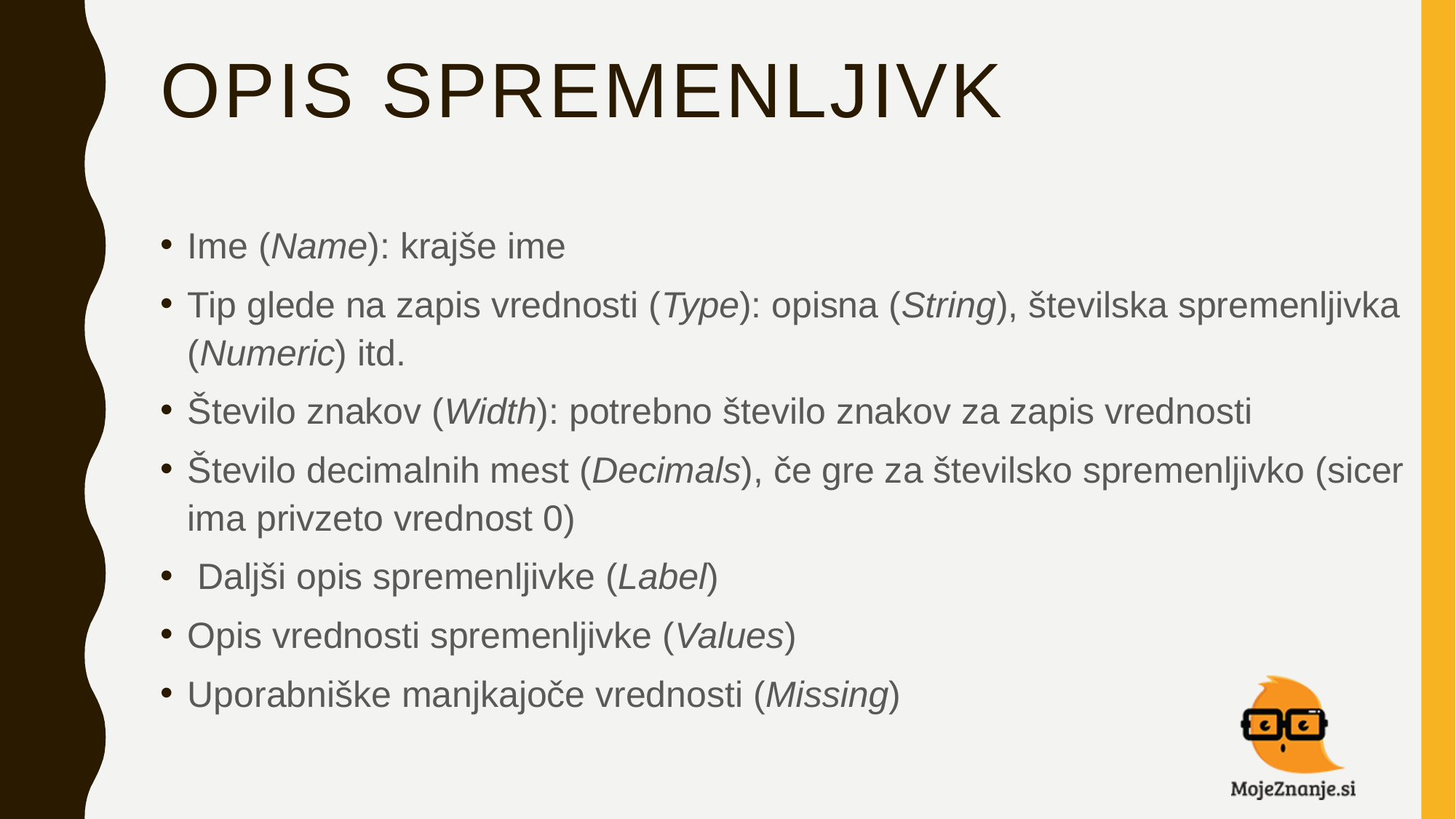

# Opis spremenljivk
Ime (Name): krajše ime
Tip glede na zapis vrednosti (Type): opisna (String), številska spremenljivka (Numeric) itd.
Število znakov (Width): potrebno število znakov za zapis vrednosti
Število decimalnih mest (Decimals), če gre za številsko spremenljivko (sicer ima privzeto vrednost 0)
 Daljši opis spremenljivke (Label)
Opis vrednosti spremenljivke (Values)
Uporabniške manjkajoče vrednosti (Missing)